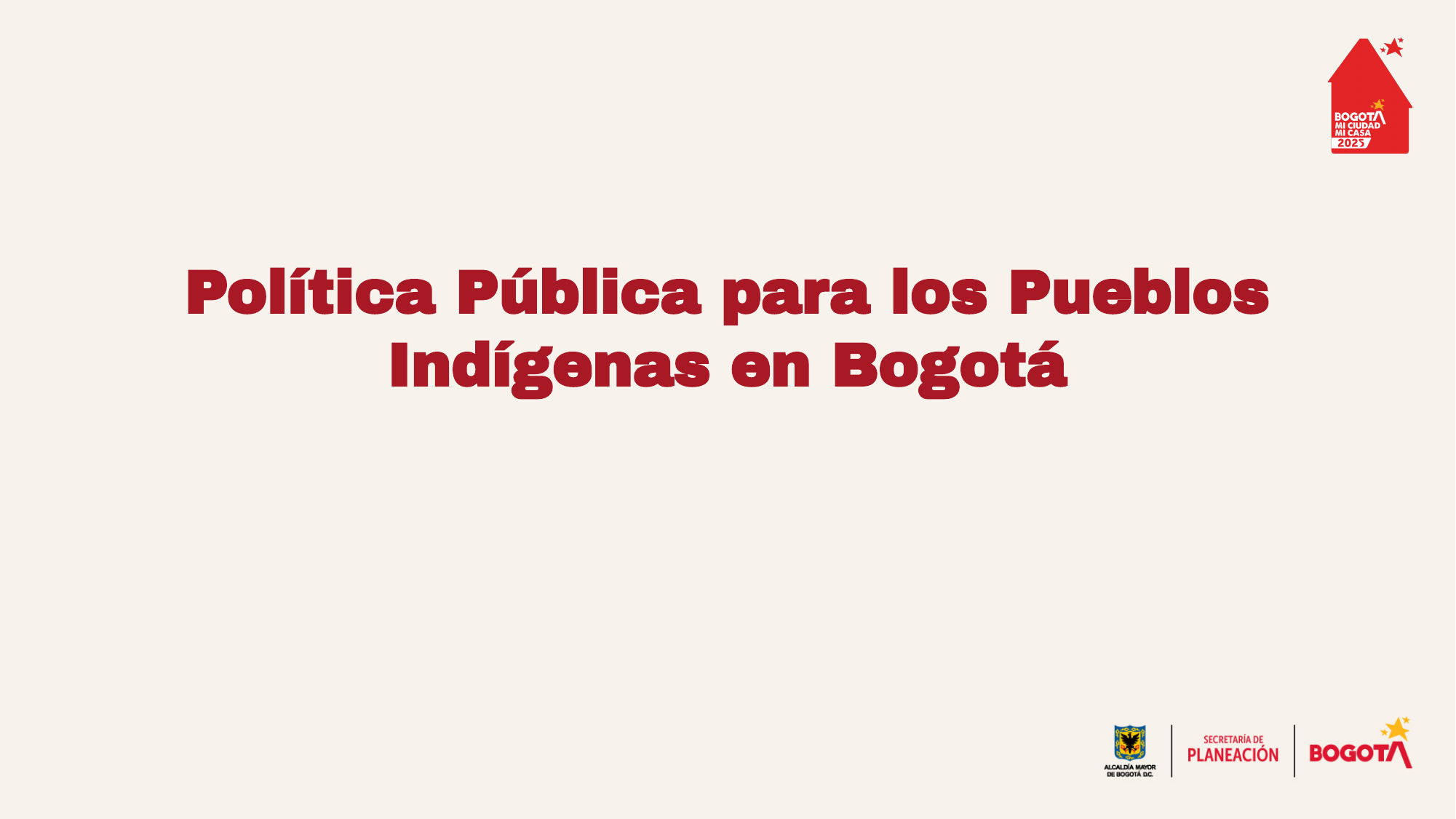

Política Pública para los Pueblos Indígenas en Bogotá